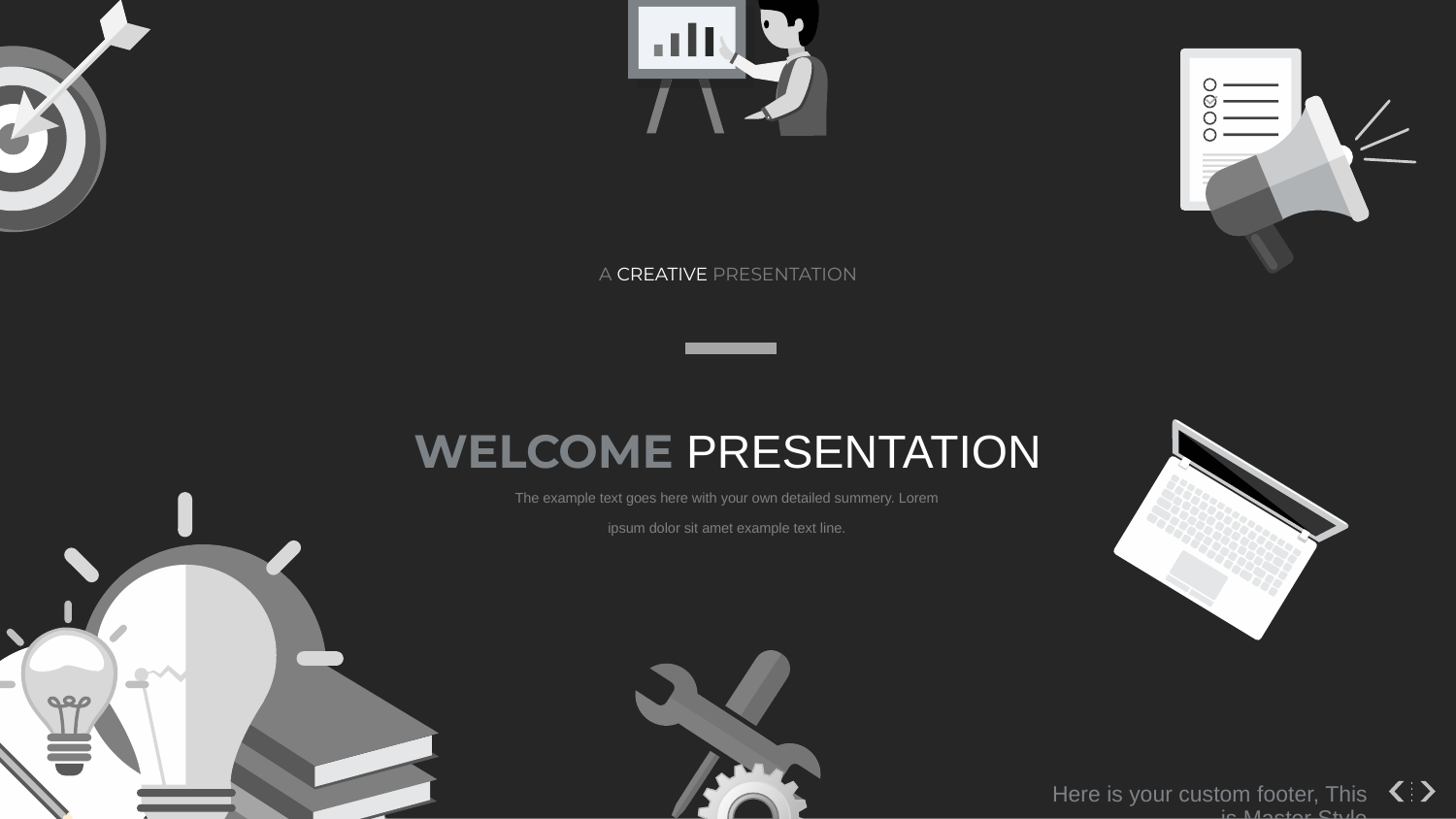

A CREATIVE PRESENTATION
The example text goes here with your own detailed summery. Lorem ipsum dolor sit amet example text line.
WELCOME PRESENTATION

Here is your custom footer, This is Master Style